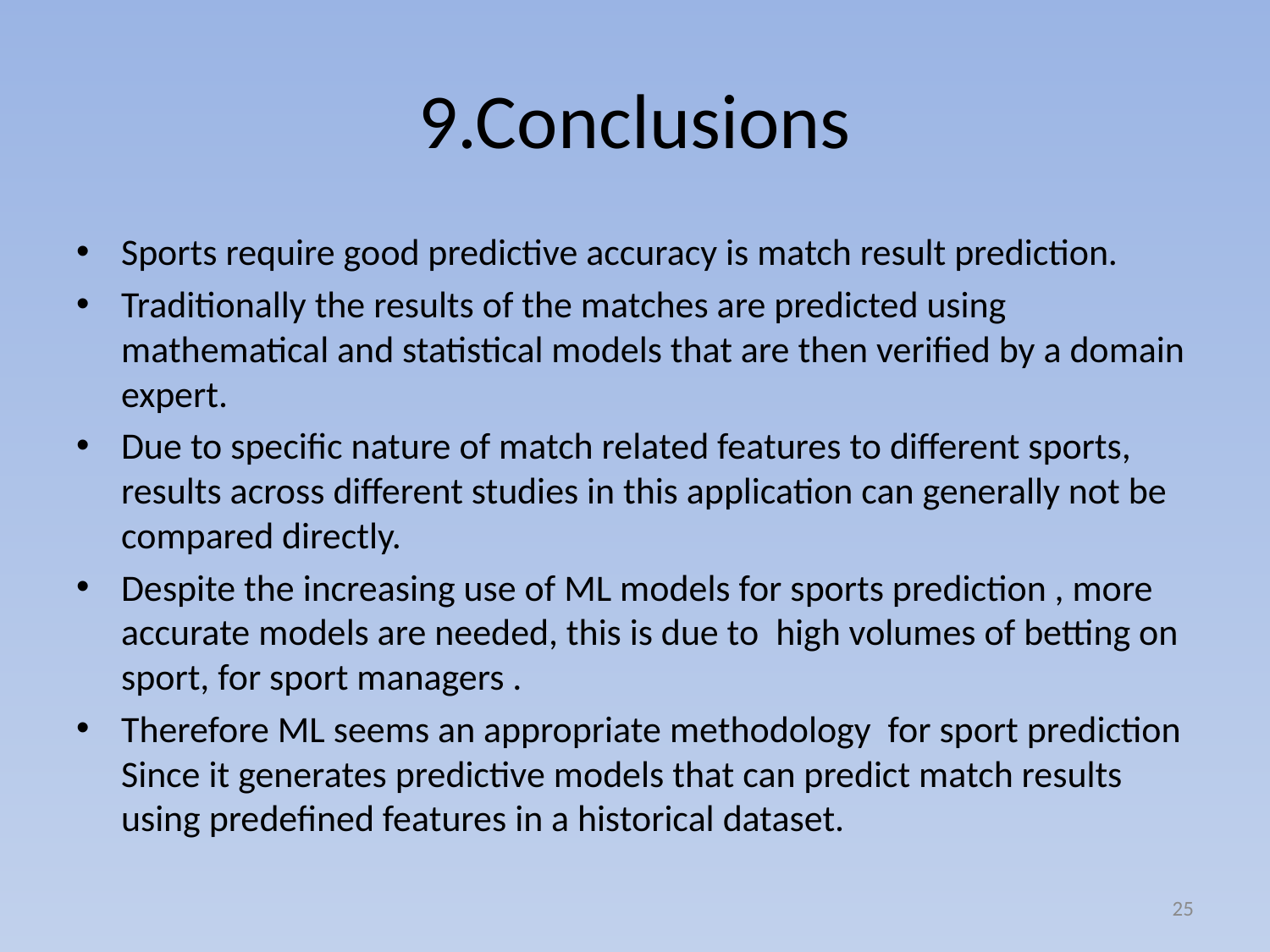

# 9.Conclusions
Sports require good predictive accuracy is match result prediction.
Traditionally the results of the matches are predicted using mathematical and statistical models that are then verified by a domain expert.
Due to specific nature of match related features to different sports, results across different studies in this application can generally not be compared directly.
Despite the increasing use of ML models for sports prediction , more accurate models are needed, this is due to  high volumes of betting on sport, for sport managers .
Therefore ML seems an appropriate methodology  for sport prediction Since it generates predictive models that can predict match results using predefined features in a historical dataset.

25